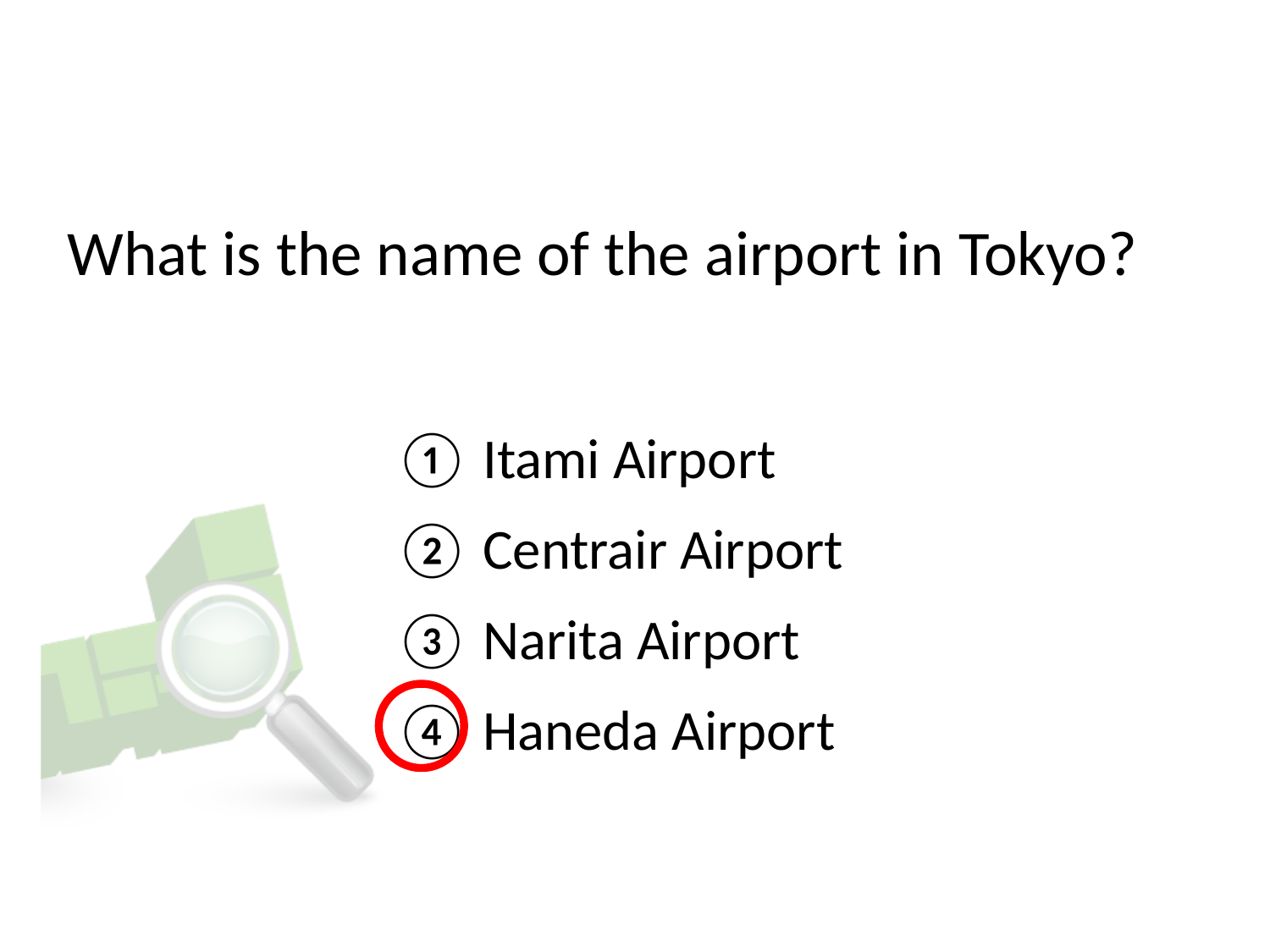

# What is the name of the airport in Tokyo?
① Itami Airport
② Centrair Airport
③ Narita Airport
④ Haneda Airport